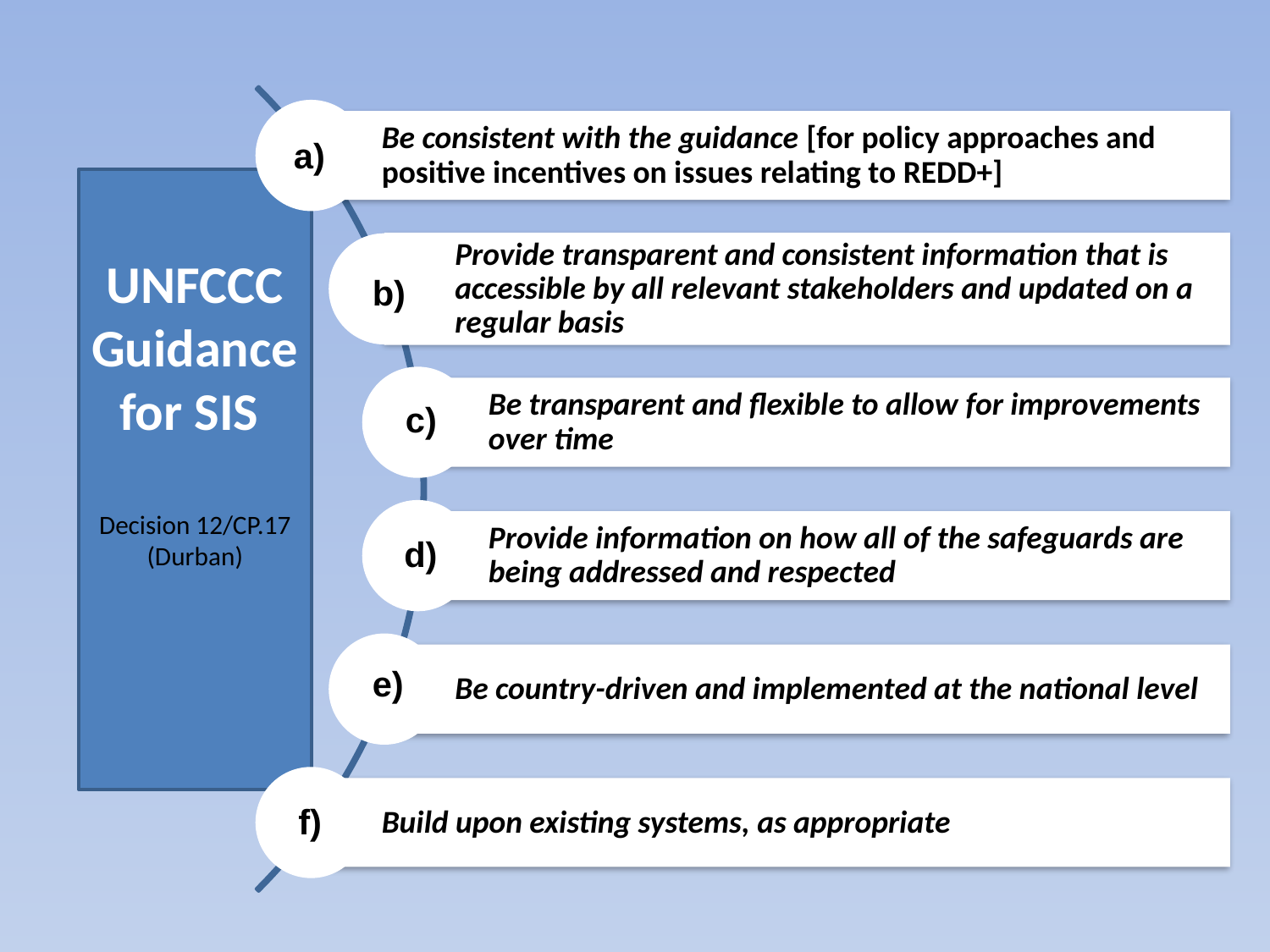

Be consistent with the guidance [for policy approaches and positive incentives on issues relating to REDD+]
Provide transparent and consistent information that is accessible by all relevant stakeholders and updated on a regular basis
Be transparent and flexible to allow for improvements over time
Provide information on how all of the safeguards are being addressed and respected
Be country-driven and implemented at the national level
Build upon existing systems, as appropriate
a)

UNFCCC Guidance for SIS

Decision 12/CP.17 (Durban)

b)
c)

d)
e)
f)